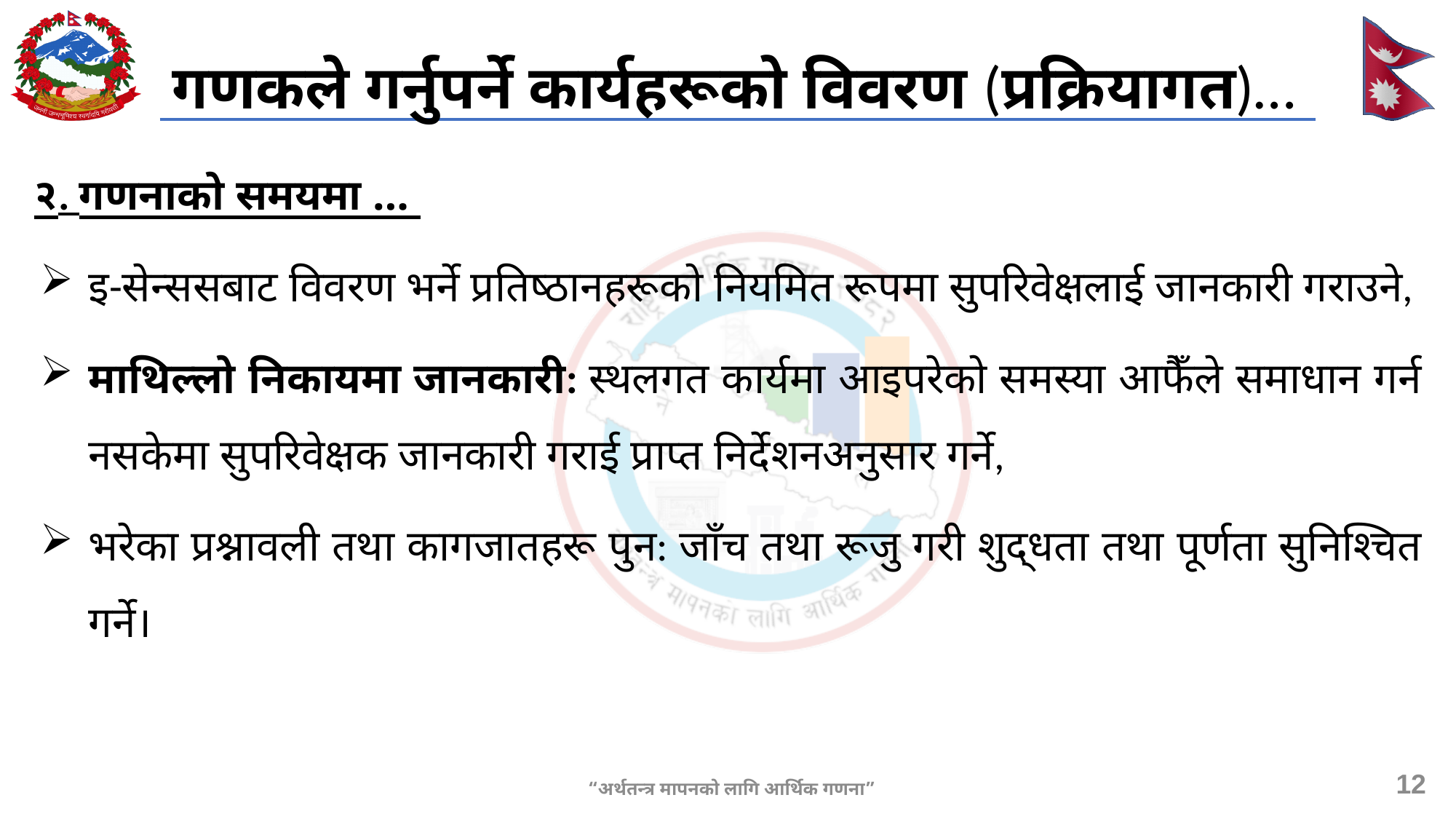

# गणकले गर्नुपर्ने कार्यहरूको विवरण (प्रक्रियागत)…
२. गणनाको समयमा …
इ-सेन्ससबाट विवरण भर्ने प्रतिष्ठानहरूको नियमित रूपमा सुपरिवेक्षलाई जानकारी गराउने,
माथिल्लो निकायमा जानकारी: स्थलगत कार्यमा आइपरेको समस्या आफैँले समाधान गर्न नसकेमा सुपरिवेक्षक जानकारी गराई प्राप्त निर्देशनअनुसार गर्ने,
भरेका प्रश्नावली तथा कागजातहरू पुन: जाँच तथा रूजु गरी शुद्धता तथा पूर्णता सुनिश्चित गर्ने।

12
“अर्थतन्त्र मापनको लागि आर्थिक गणना”